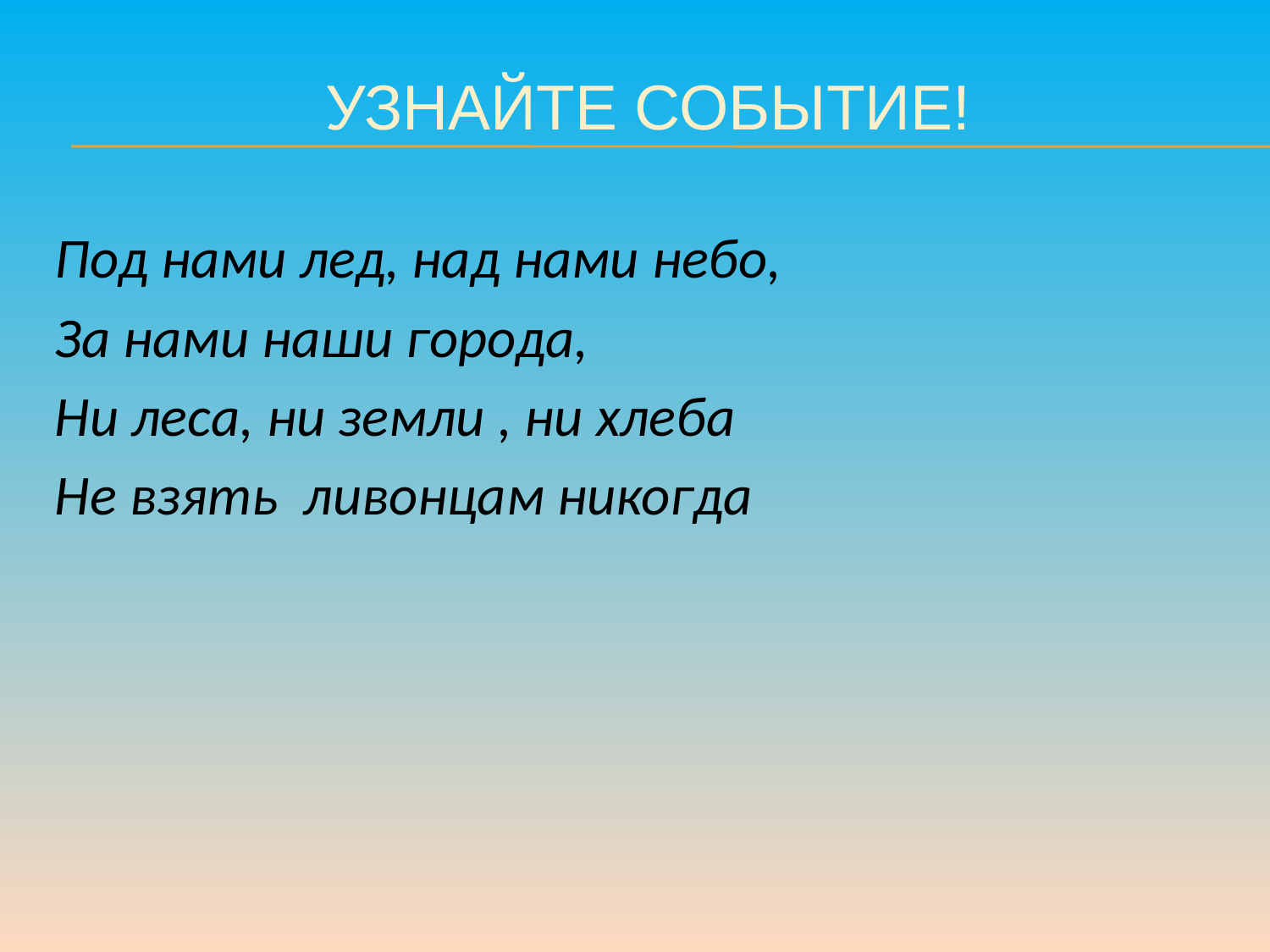

# Узнайте событие!
Под нами лед, над нами небо,
За нами наши города,
Ни леса, ни земли , ни хлеба
Не взять  ливонцам никогда